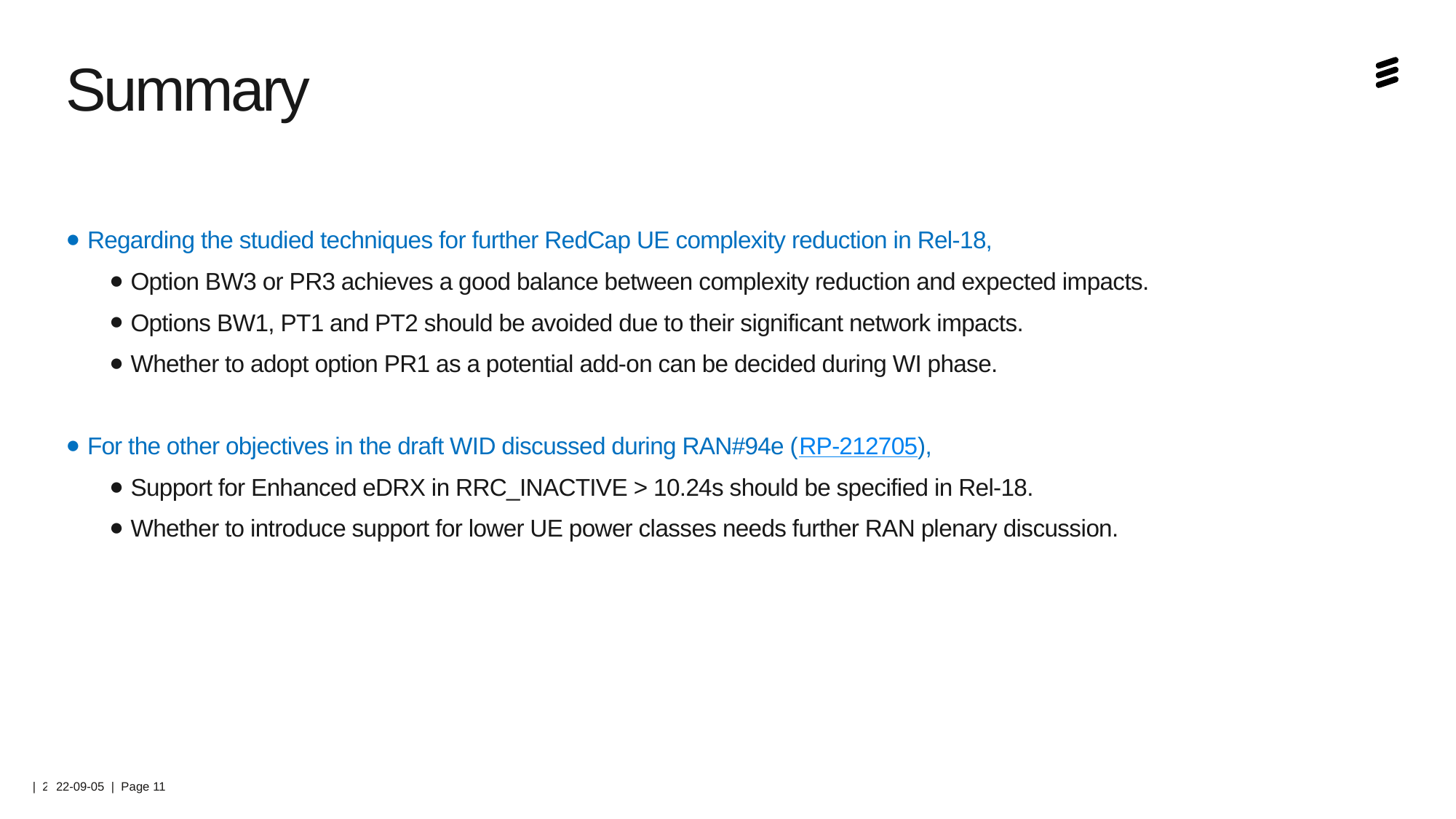

# Summary
Regarding the studied techniques for further RedCap UE complexity reduction in Rel-18,
Option BW3 or PR3 achieves a good balance between complexity reduction and expected impacts.
Options BW1, PT1 and PT2 should be avoided due to their significant network impacts.
Whether to adopt option PR1 as a potential add-on can be decided during WI phase.

For the other objectives in the draft WID discussed during RAN#94e (RP-212705),
Support for Enhanced eDRX in RRC_INACTIVE > 10.24s should be specified in Rel-18.
Whether to introduce support for lower UE power classes needs further RAN plenary discussion.